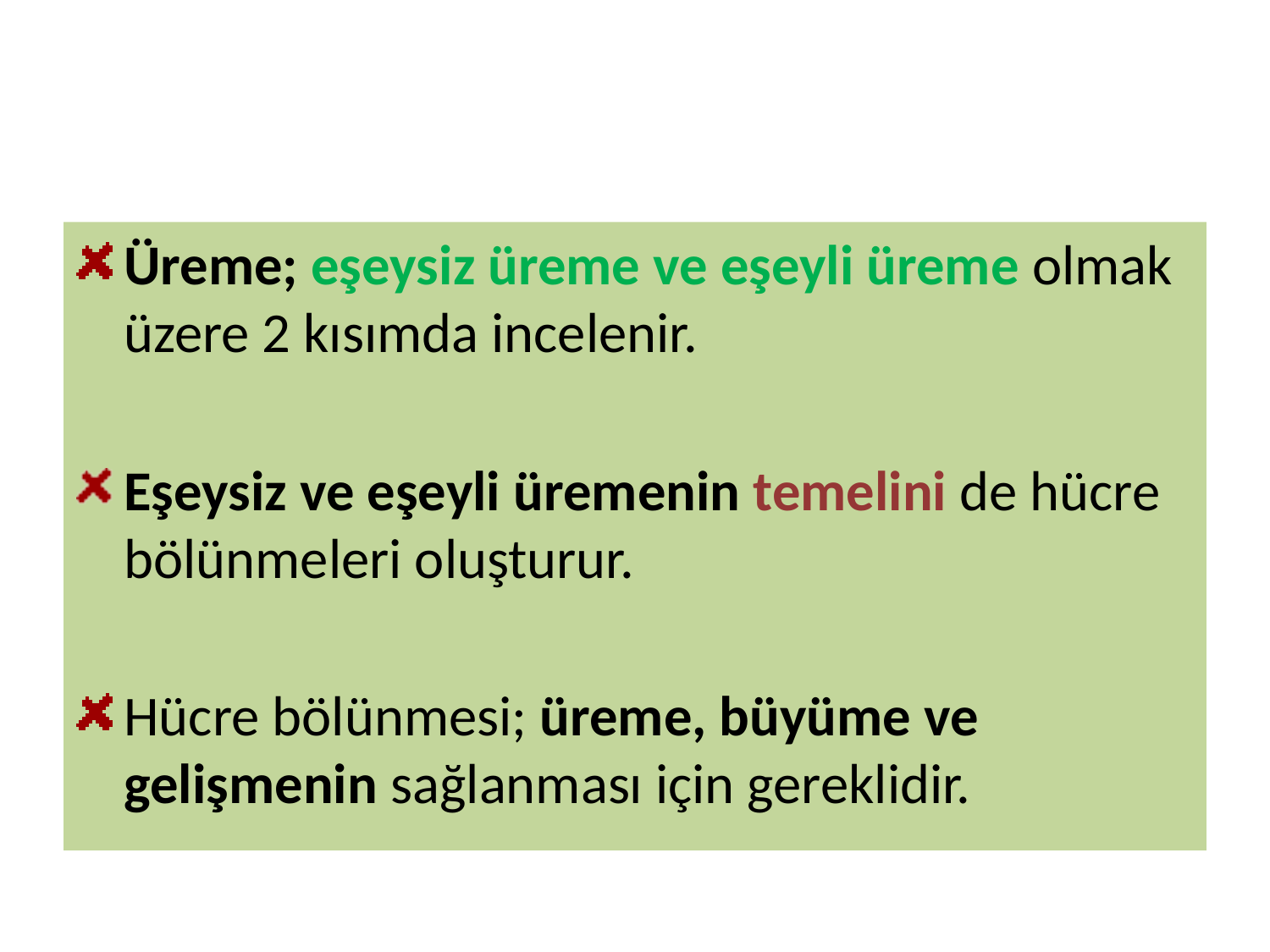

#
Üreme; eşeysiz üreme ve eşeyli üreme olmak üzere 2 kısımda incelenir.

Eşeysiz ve eşeyli üremenin temelini de hücre bölünmeleri oluşturur.

Hücre bölünmesi; üreme, büyüme ve gelişmenin sağlanması için gereklidir.